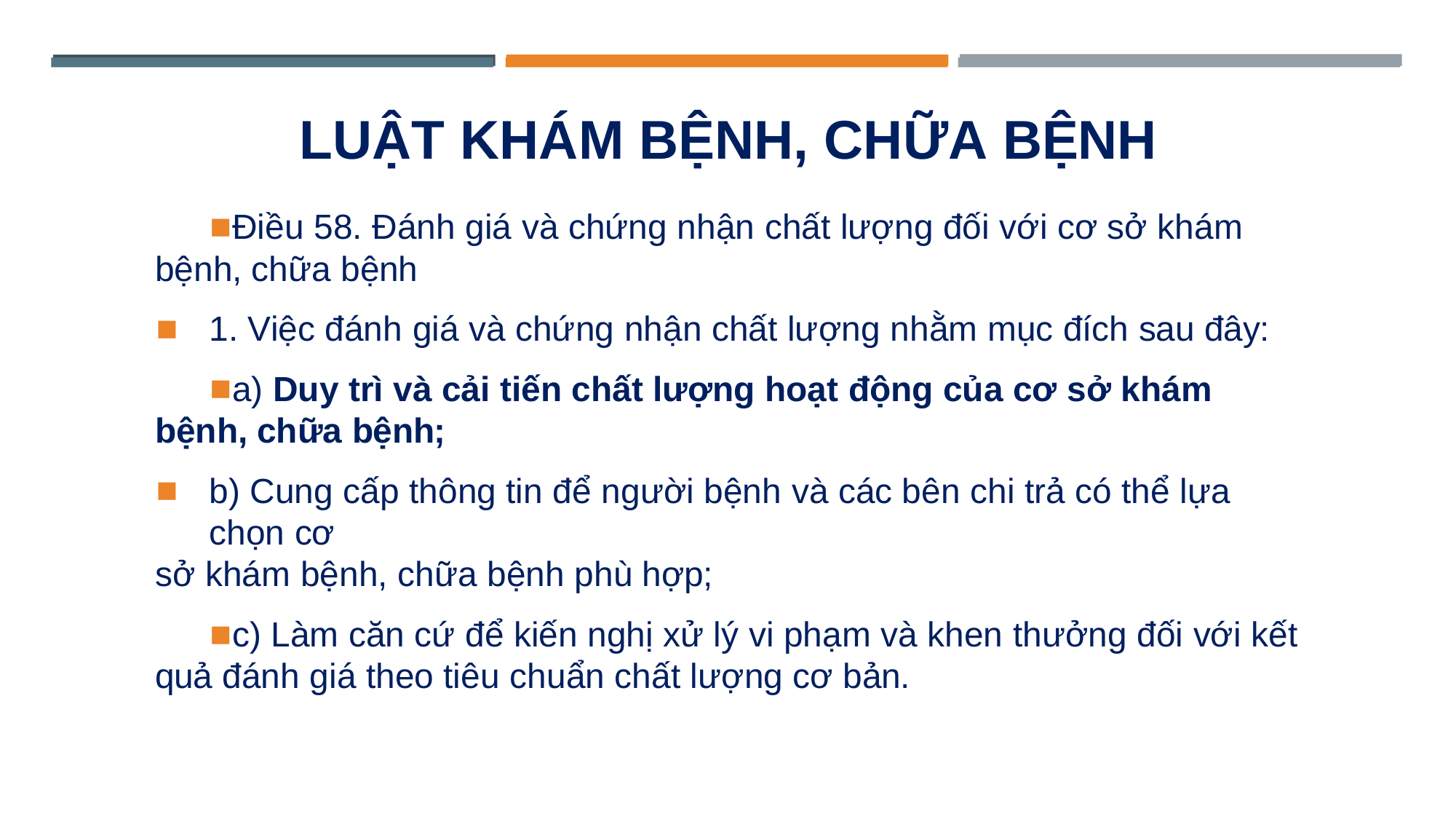

# LUẬT KHÁM BỆNH, CHỮA BỆNH
Điều 58. Đánh giá và chứng nhận chất lượng đối với cơ sở khám bệnh, chữa bệnh
1. Việc đánh giá và chứng nhận chất lượng nhằm mục đích sau đây:
a) Duy trì và cải tiến chất lượng hoạt động của cơ sở khám bệnh, chữa bệnh;
b) Cung cấp thông tin để người bệnh và các bên chi trả có thể lựa chọn cơ
sở khám bệnh, chữa bệnh phù hợp;
c) Làm căn cứ để kiến nghị xử lý vi phạm và khen thưởng đối với kết quả đánh giá theo tiêu chuẩn chất lượng cơ bản.